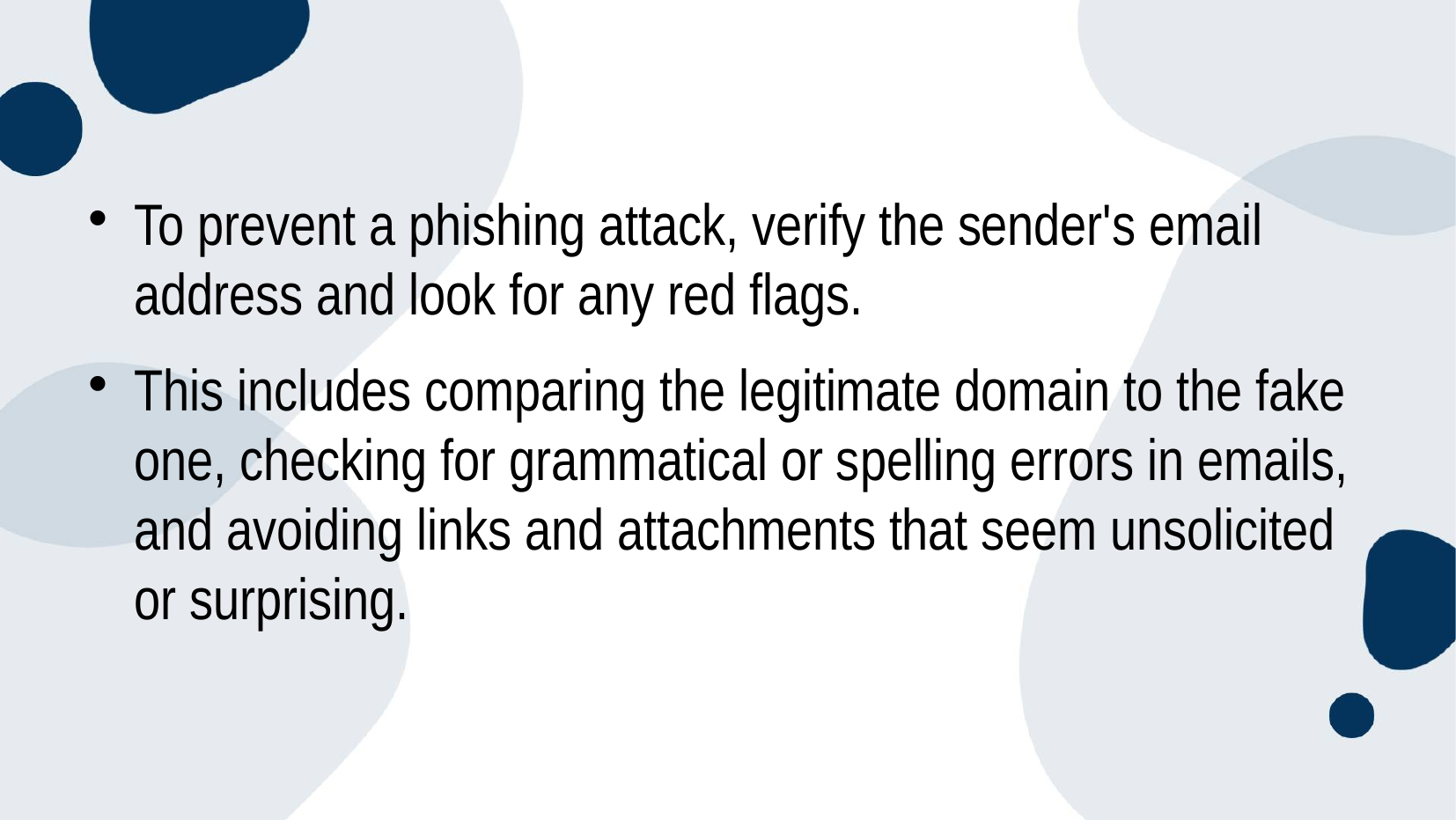

#
To prevent a phishing attack, verify the sender's email address and look for any red flags.
This includes comparing the legitimate domain to the fake one, checking for grammatical or spelling errors in emails, and avoiding links and attachments that seem unsolicited or surprising.